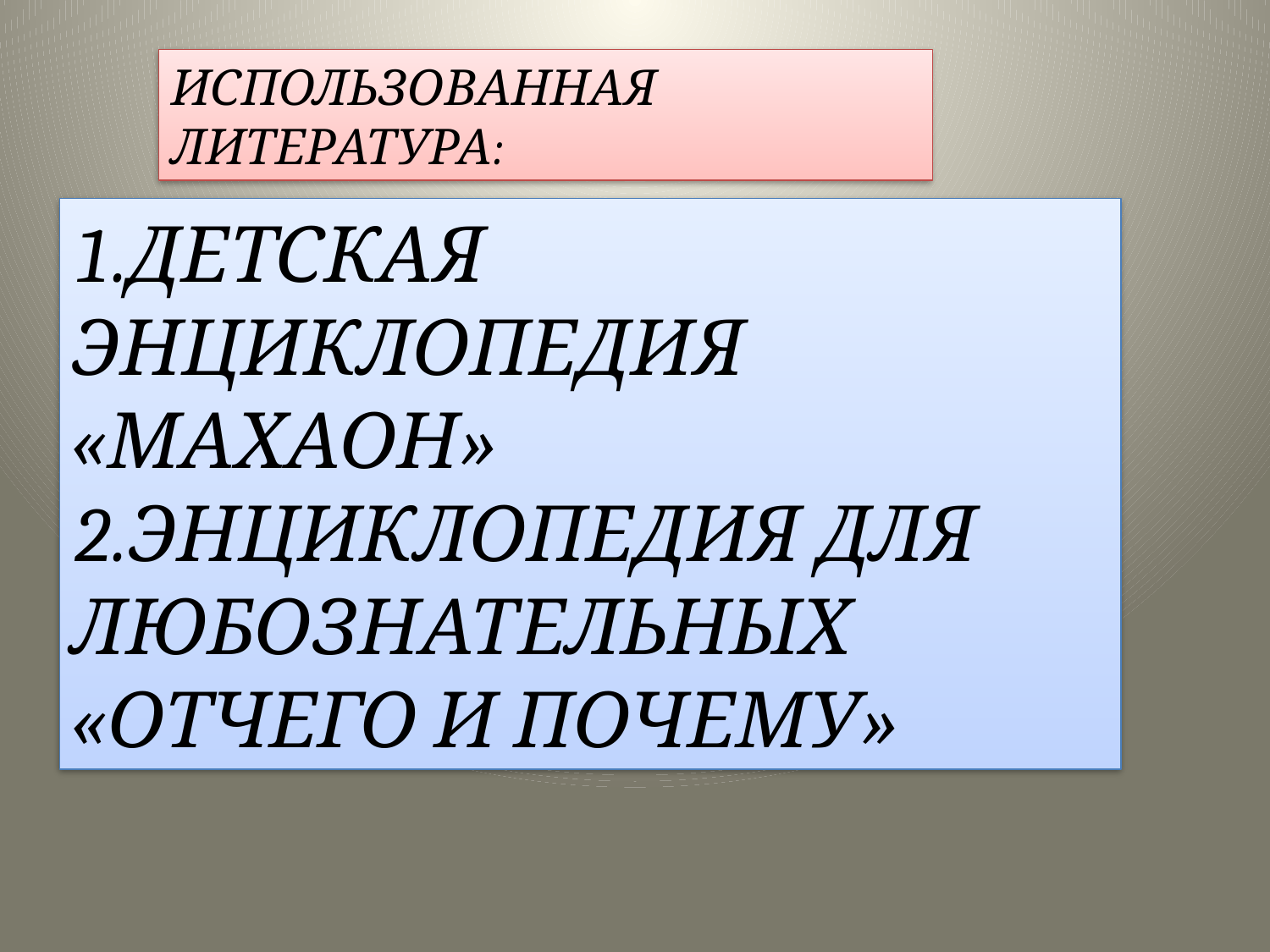

ИСПОЛЬЗОВАННАЯ ЛИТЕРАТУРА:
1.ДЕТСКАЯ ЭНЦИКЛОПЕДИЯ «МАХАОН»
2.ЭНЦИКЛОПЕДИЯ ДЛЯ ЛЮБОЗНАТЕЛЬНЫХ «ОТЧЕГО И ПОЧЕМУ»